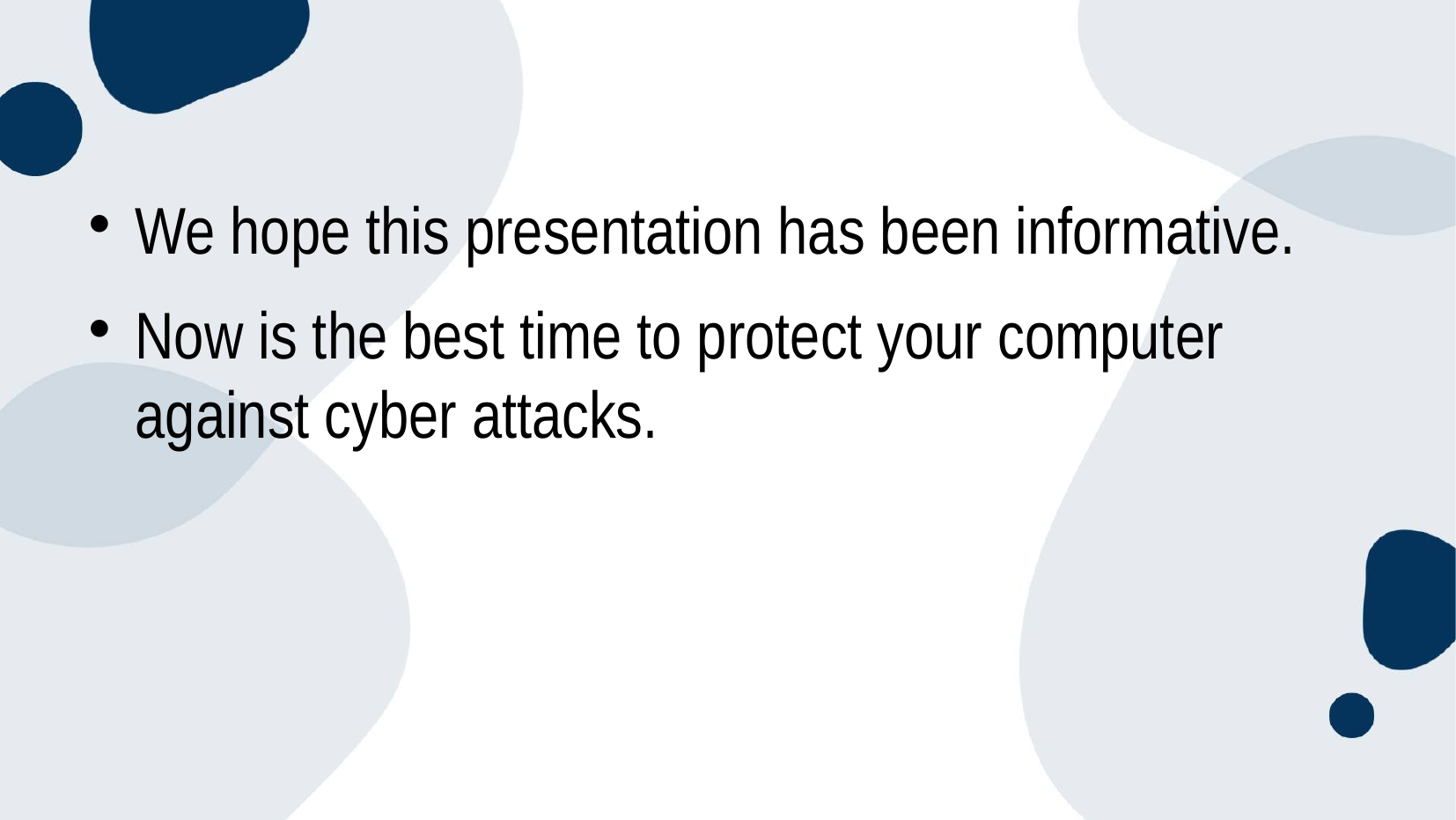

#
We hope this presentation has been informative.
Now is the best time to protect your computer against cyber attacks.